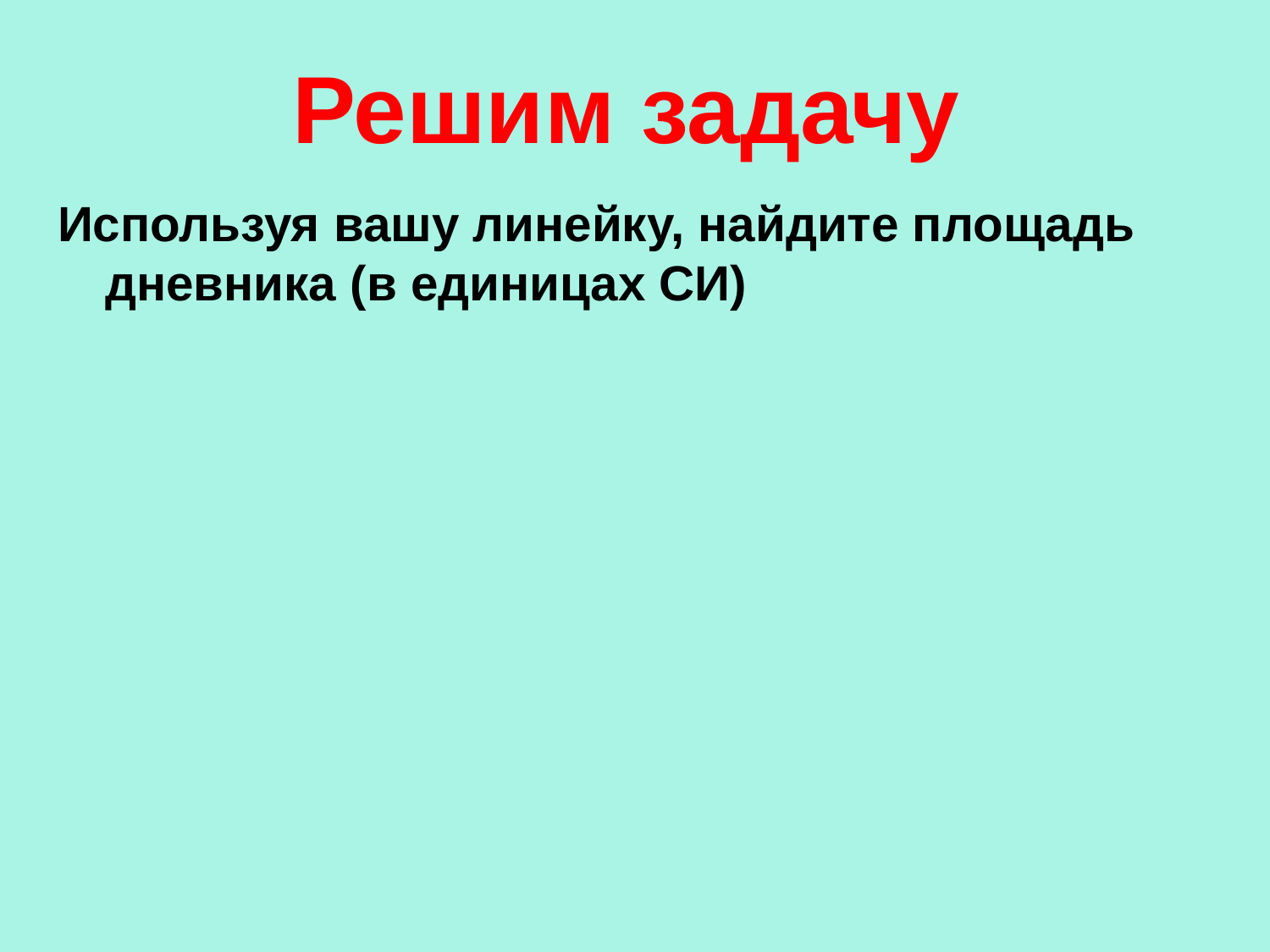

# Решим задачу
Используя вашу линейку, найдите площадь дневника (в единицах СИ)